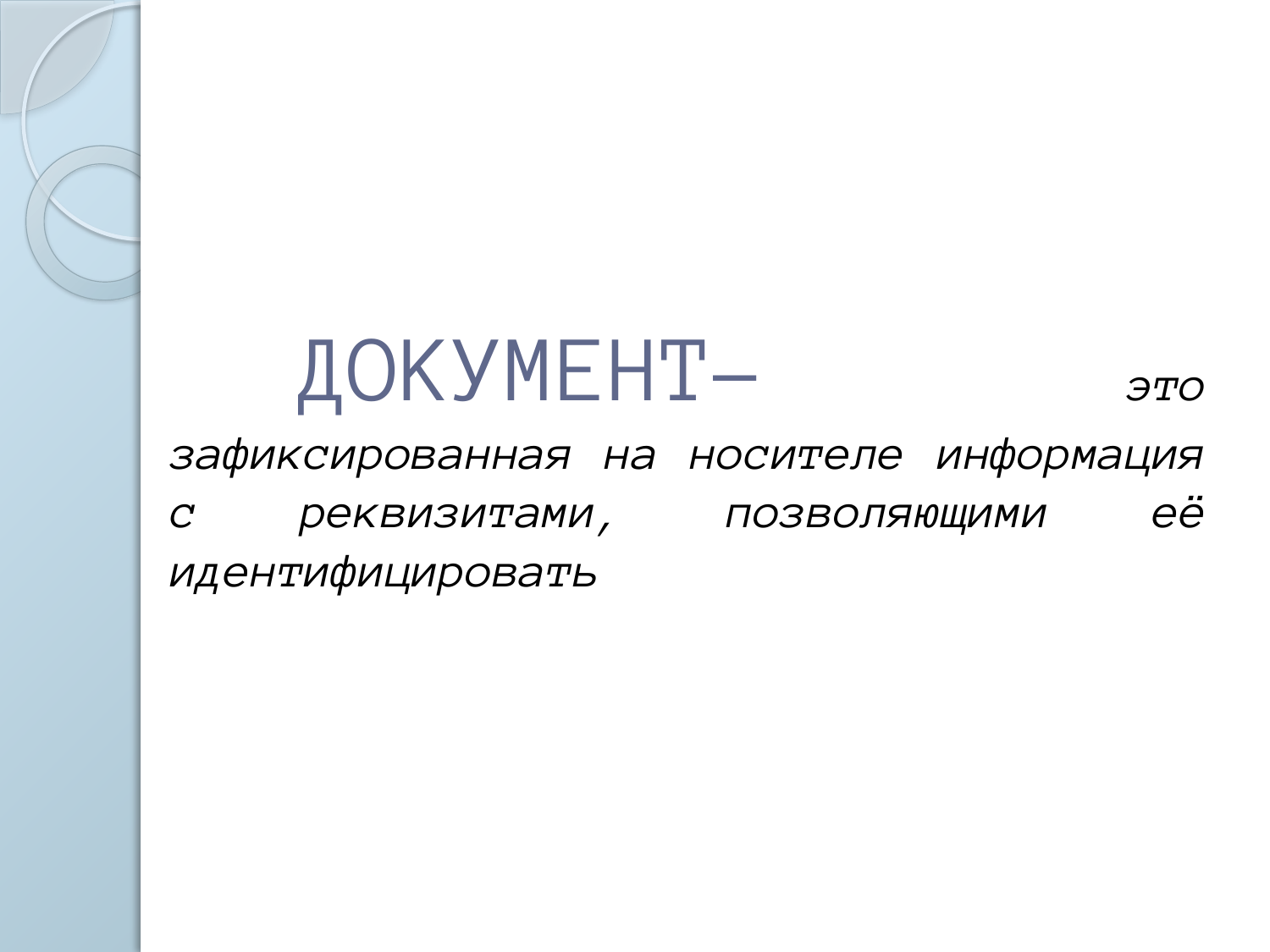

# ДОКУМЕНТ- это зафиксированная на носителе информация с реквизитами, позволяющими её идентифицировать